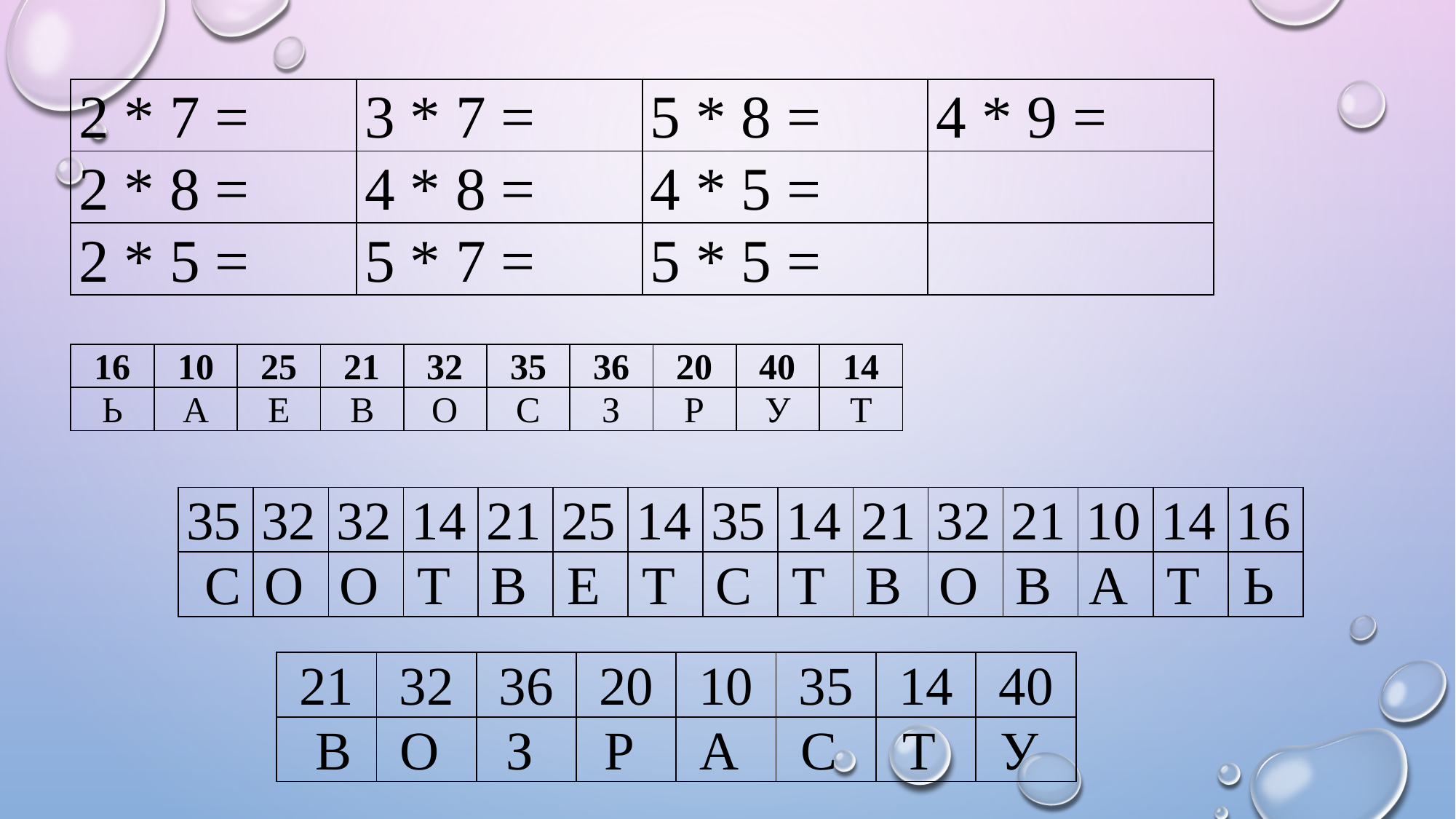

#
| 2 \* 7 = | 3 \* 7 = | 5 \* 8 = | 4 \* 9 = |
| --- | --- | --- | --- |
| 2 \* 8 = | 4 \* 8 = | 4 \* 5 = |  |
| 2 \* 5 = | 5 \* 7 = | 5 \* 5 = |  |

| 16 | 10 | 25 | 21 | 32 | 35 | 36 | 20 | 40 | 14 |
| --- | --- | --- | --- | --- | --- | --- | --- | --- | --- |
| Ь | А | Е | В | О | С | З | Р | У | Т |
| 35 | 32 | 32 | 14 | 21 | 25 | 14 | 35 | 14 | 21 | 32 | 21 | 10 | 14 | 16 |
| --- | --- | --- | --- | --- | --- | --- | --- | --- | --- | --- | --- | --- | --- | --- |
| С | О | О | Т | В | Е | Т | С | Т | В | О | В | А | Т | Ь |
| 21 | 32 | 36 | 20 | 10 | 35 | 14 | 40 |
| --- | --- | --- | --- | --- | --- | --- | --- |
| В | О | З | Р | А | С | Т | У |